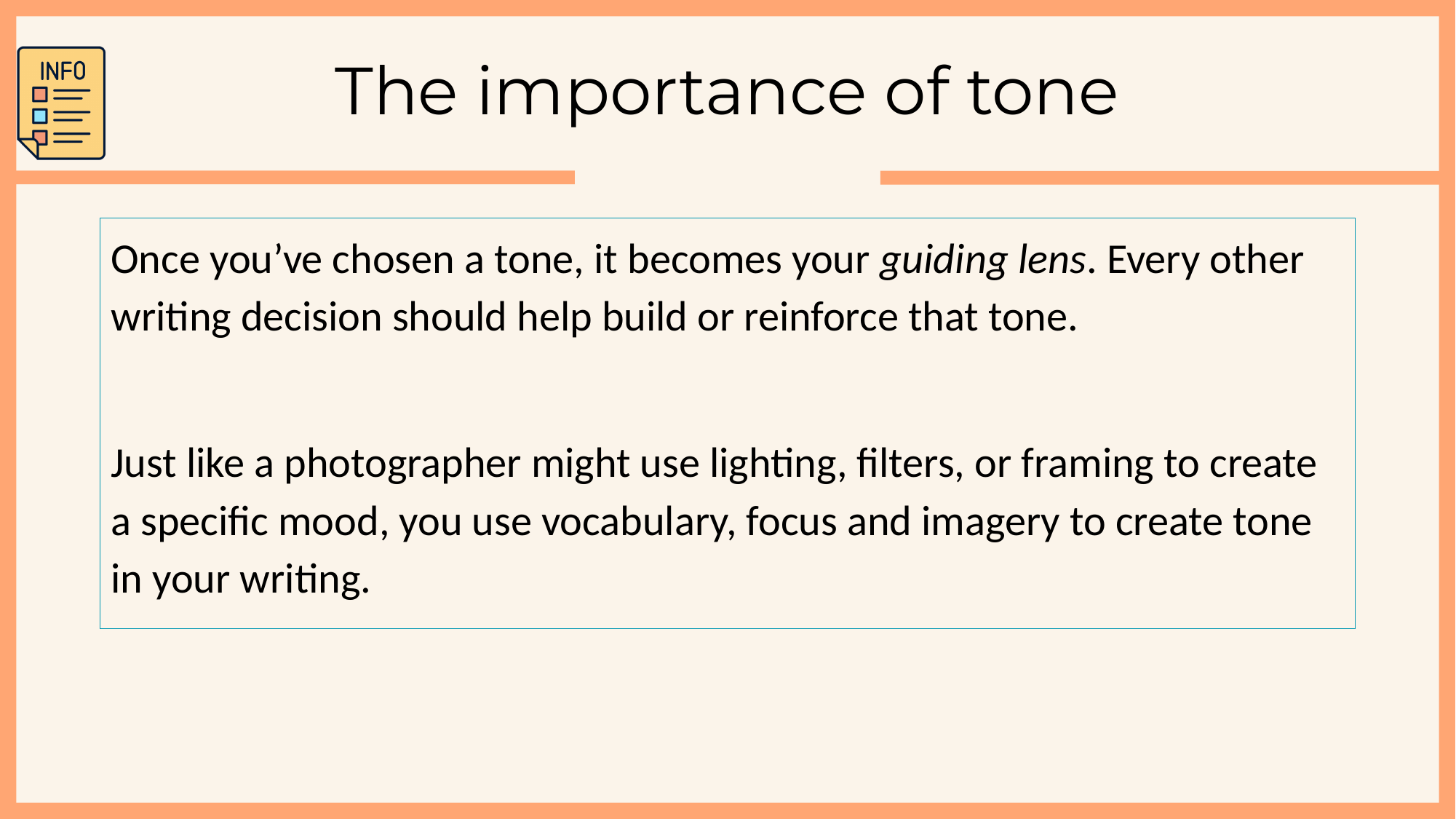

# The importance of tone
Once you’ve chosen a tone, it becomes your guiding lens. Every other writing decision should help build or reinforce that tone.

Just like a photographer might use lighting, filters, or framing to create a specific mood, you use vocabulary, focus and imagery to create tone in your writing.